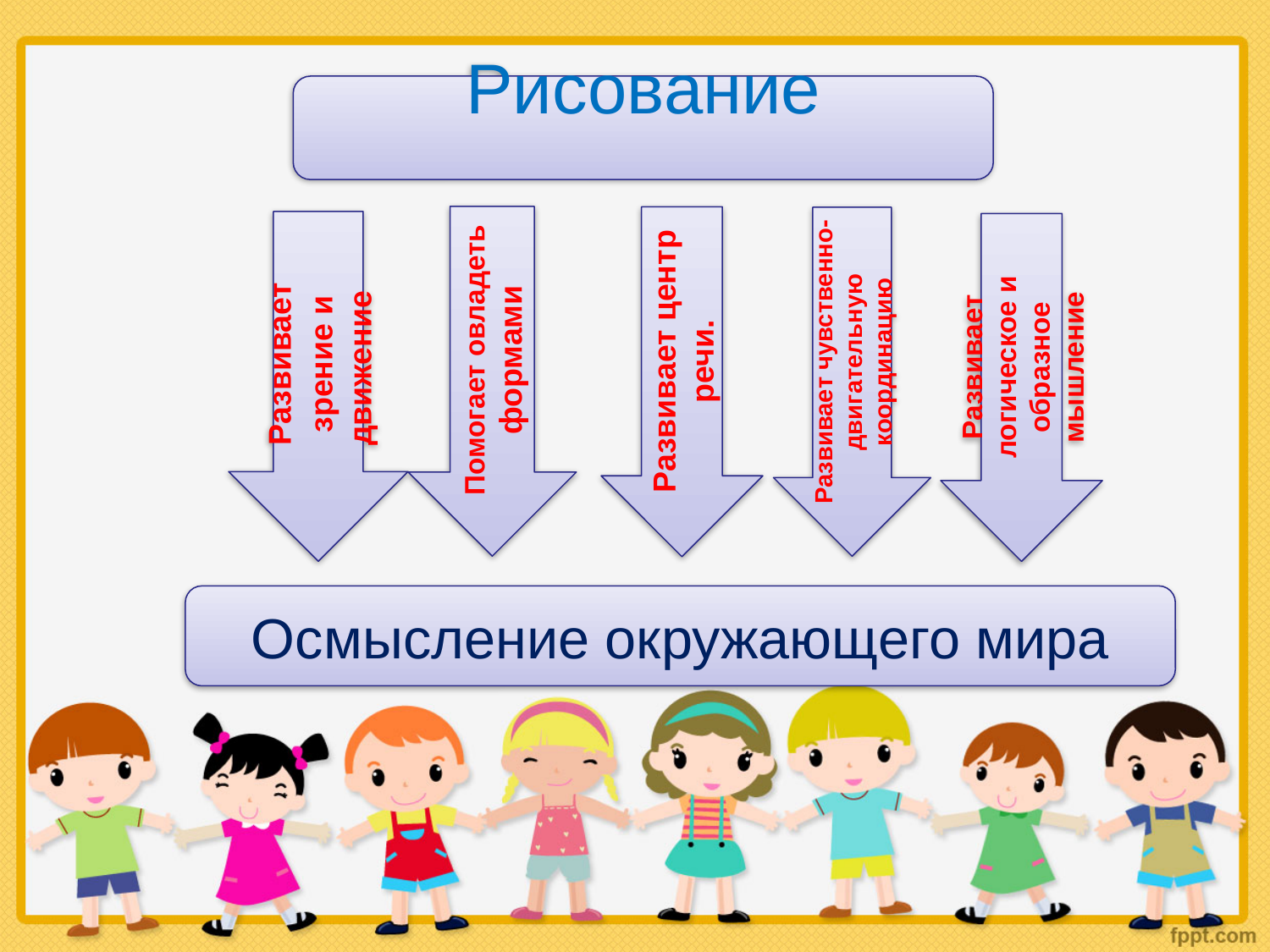

Рисование

Помогает овладеть формами
Развивает центр речи.
Развивает чувственно-двигательную координацию
Развивает зрение и движение
Развивает логическое и образное мышление
Осмысление окружающего мира